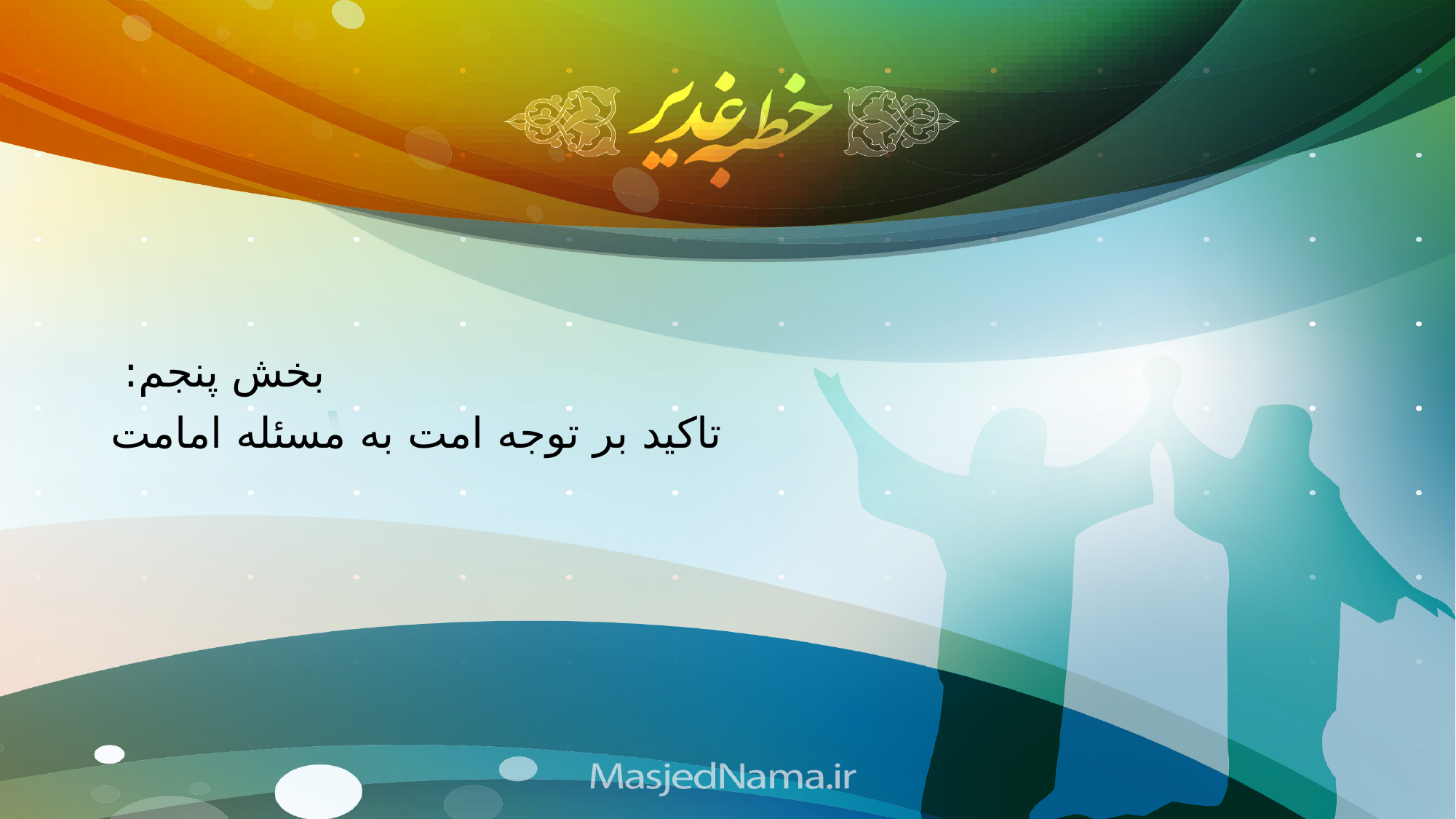

بخش پنجم:
تاکید بر توجه امت به مسئله امامت